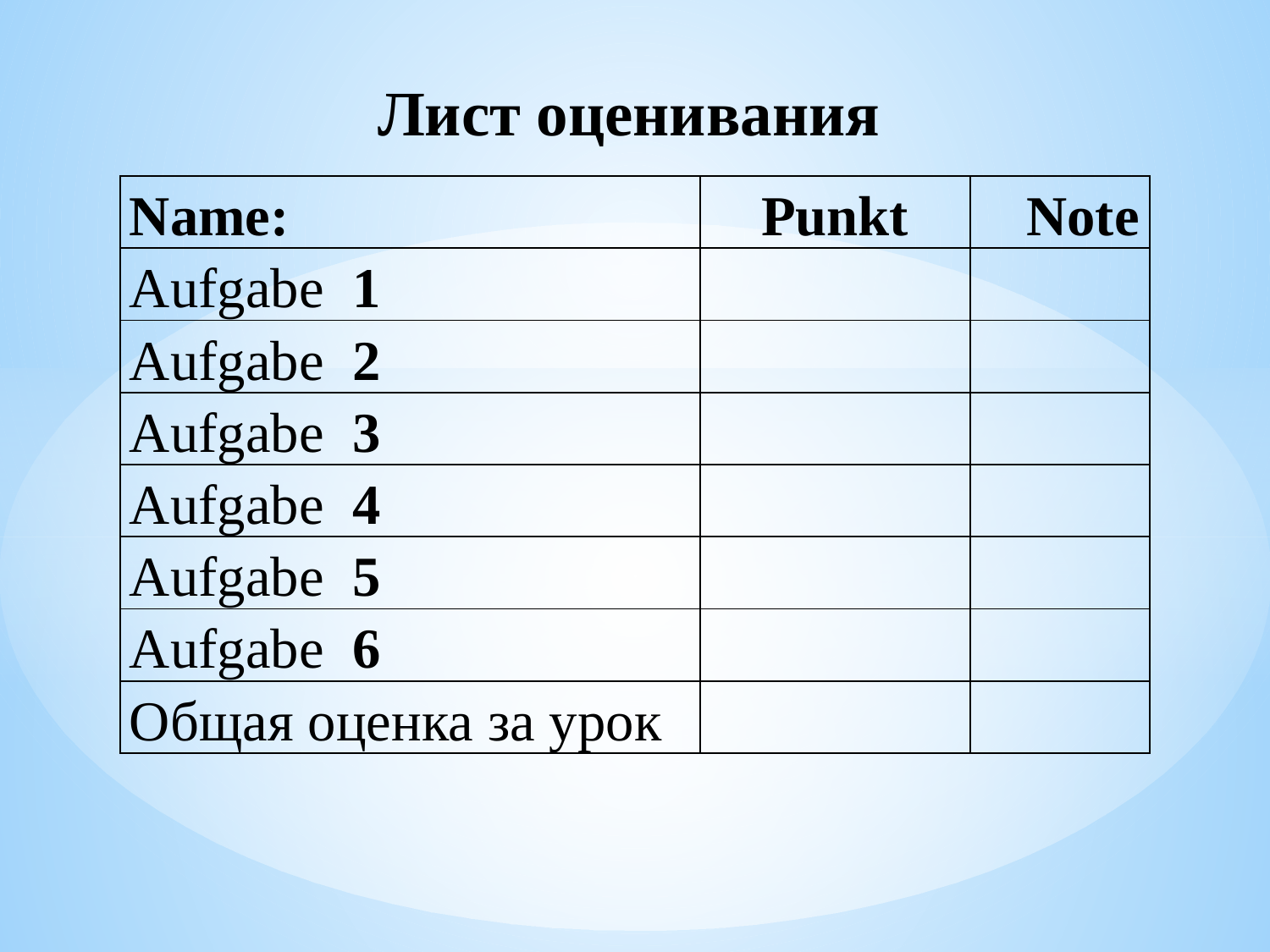

Лист оценивания

#
| Name: | Punkt | Note |
| --- | --- | --- |
| Aufgabe 1 |  |  |
| Aufgabe 2 |  |  |
| Aufgabe 3 |  |  |
| Aufgabe 4 |  |  |
| Aufgabe 5 |  |  |
| Aufgabe 6 |  |  |
| Общая оценка за урок |  |  |